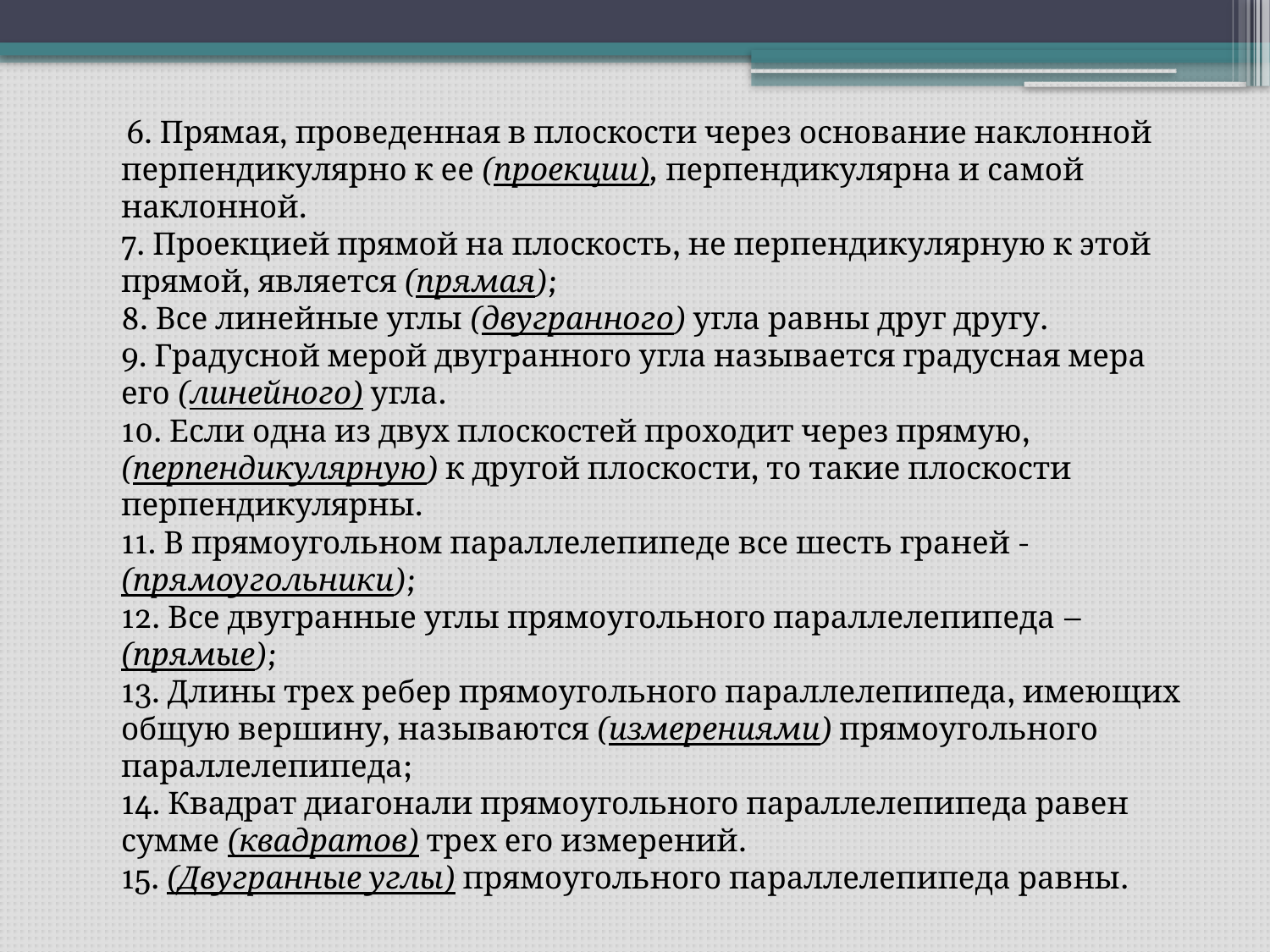

6. Прямая, проведенная в плоскости через основание наклонной перпендикулярно к ее (проекции), перпендикулярна и самой наклонной.
7. Проекцией прямой на плоскость, не перпендикулярную к этой прямой, является (прямая);
8. Все линейные углы (двугранного) угла равны друг другу.
9. Градусной мерой двугранного угла называется градусная мера его (линейного) угла.
10. Если одна из двух плоскостей проходит через прямую, (перпендикулярную) к другой плоскости, то такие плоскости перпендикулярны.
11. В прямоугольном параллелепипеде все шесть граней - (прямоугольники);
12. Все двугранные углы прямоугольного параллелепипеда – (прямые);
13. Длины трех ребер прямоугольного параллелепипеда, имеющих общую вершину, называются (измерениями) прямоугольного параллелепипеда;
14. Квадрат диагонали прямоугольного параллелепипеда равен сумме (квадратов) трех его измерений.
15. (Двугранные углы) прямоугольного параллелепипеда равны.